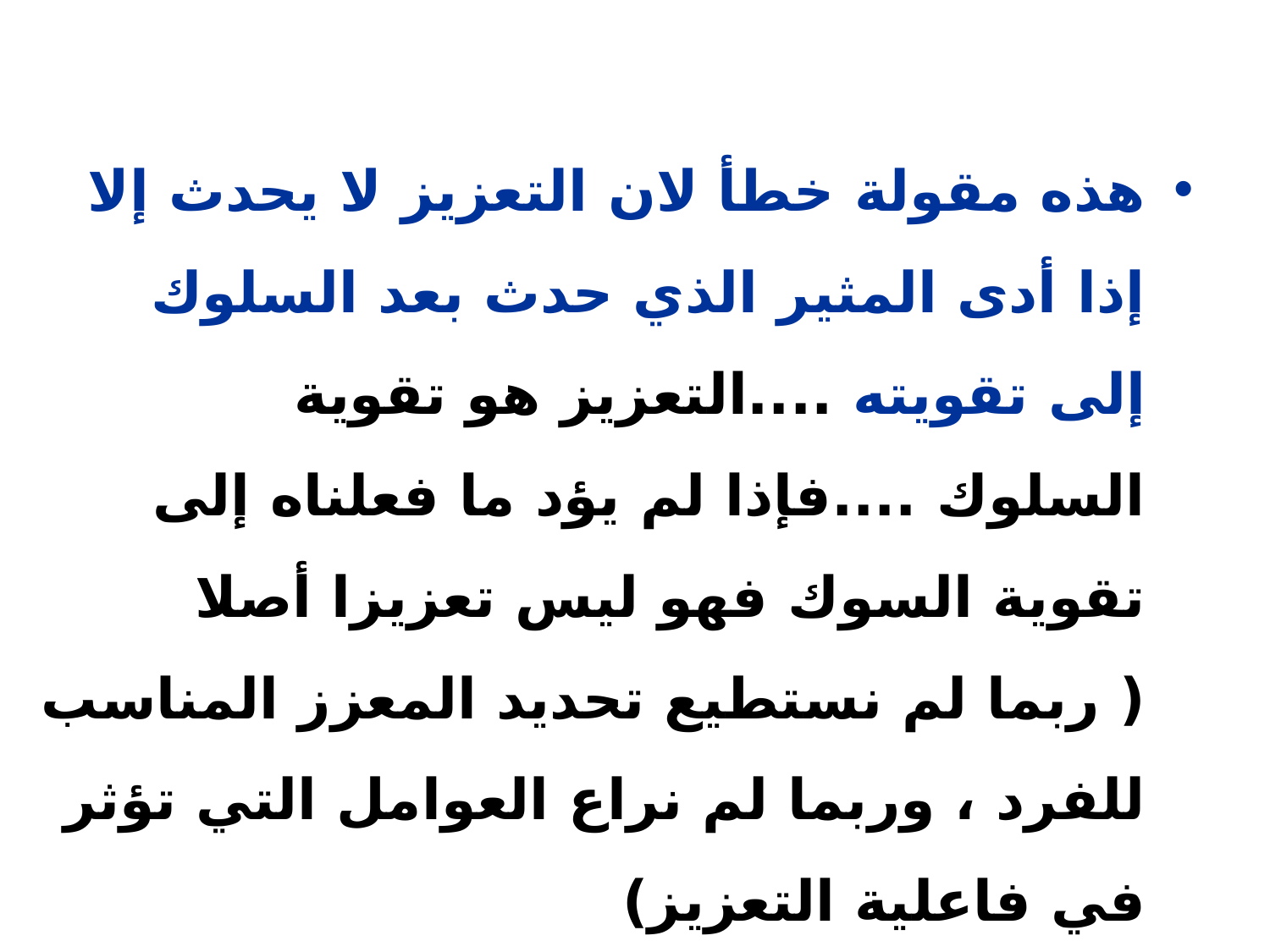

هذه مقولة خطأ لان التعزيز لا يحدث إلا إذا أدى المثير الذي حدث بعد السلوك إلى تقويته ....التعزيز هو تقوية السلوك ....فإذا لم يؤد ما فعلناه إلى تقوية السوك فهو ليس تعزيزا أصلا ( ربما لم نستطيع تحديد المعزز المناسب للفرد ، وربما لم نراع العوامل التي تؤثر في فاعلية التعزيز)